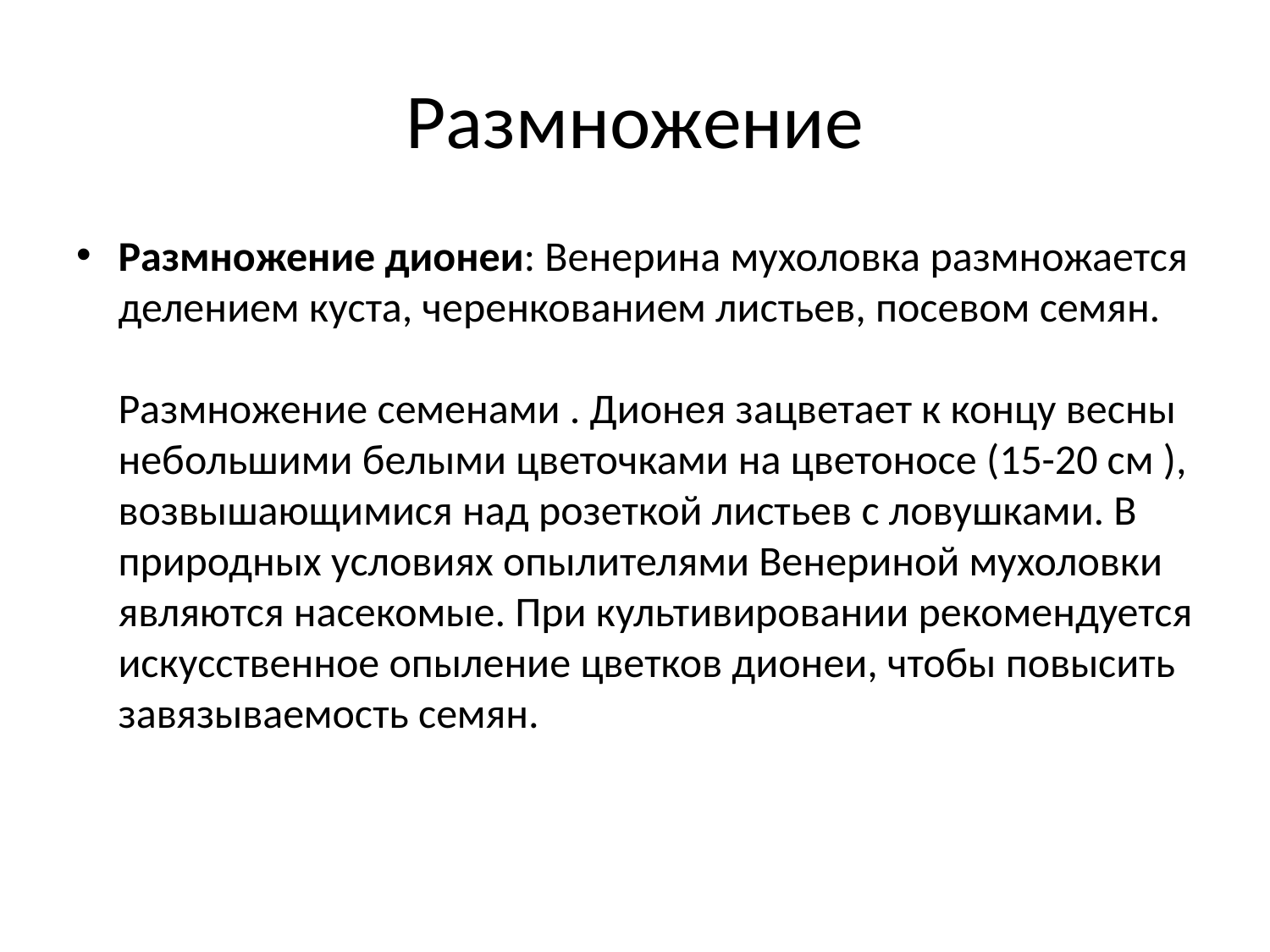

# Размножение
Размножение дионеи: Венерина мухоловка размножается делением куста, черенкованием листьев, посевом семян.
Размножение семенами . Дионея зацветает к концу весны небольшими белыми цветочками на цветоносе (15-20 см ), возвышающимися над розеткой листьев с ловушками. В природных условиях опылителями Венериной мухоловки являются насекомые. При культивировании рекомендуется искусственное опыление цветков дионеи, чтобы повысить завязываемость семян.